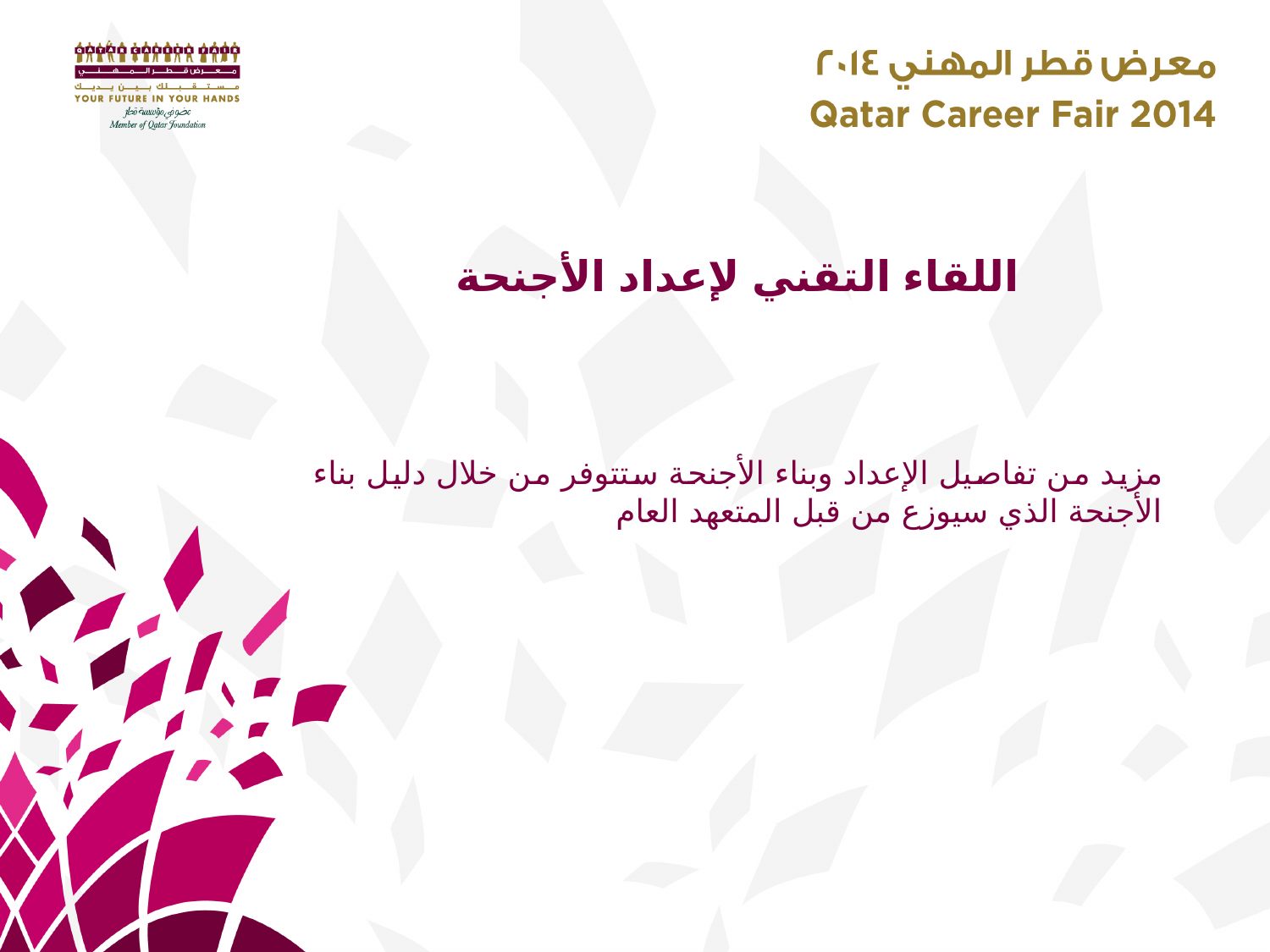

اللقاء التقني لإعداد الأجنحة

مزيد من تفاصيل الإعداد وبناء الأجنحة ستتوفر من خلال دليل بناء الأجنحة الذي سيوزع من قبل المتعهد العام